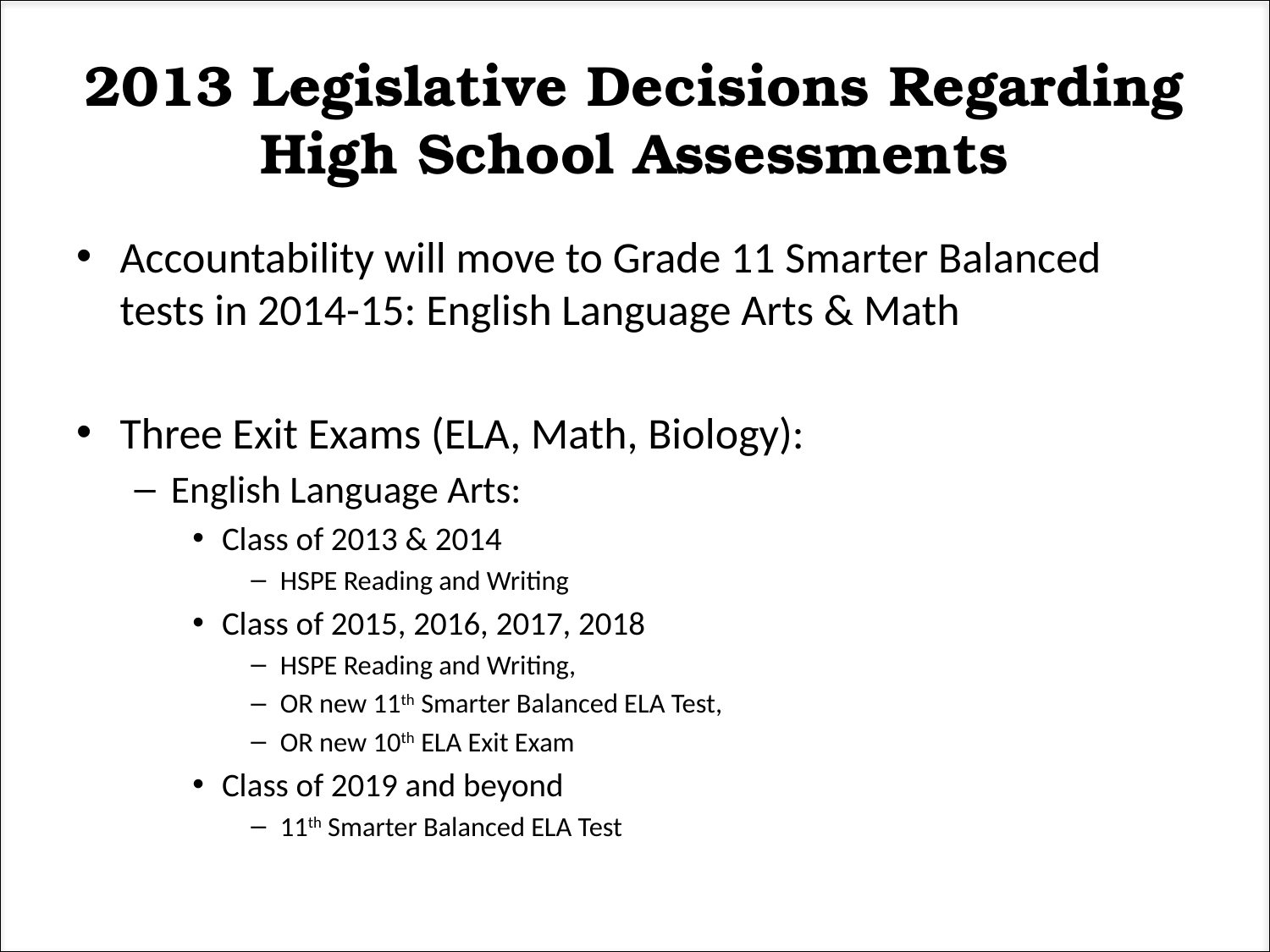

# 2013 Legislative Decisions Regarding High School Assessments
Accountability will move to Grade 11 Smarter Balanced tests in 2014-15: English Language Arts & Math

Three Exit Exams (ELA, Math, Biology):
English Language Arts:
Class of 2013 & 2014
HSPE Reading and Writing
Class of 2015, 2016, 2017, 2018
HSPE Reading and Writing,
OR new 11th Smarter Balanced ELA Test,
OR new 10th ELA Exit Exam
Class of 2019 and beyond
11th Smarter Balanced ELA Test